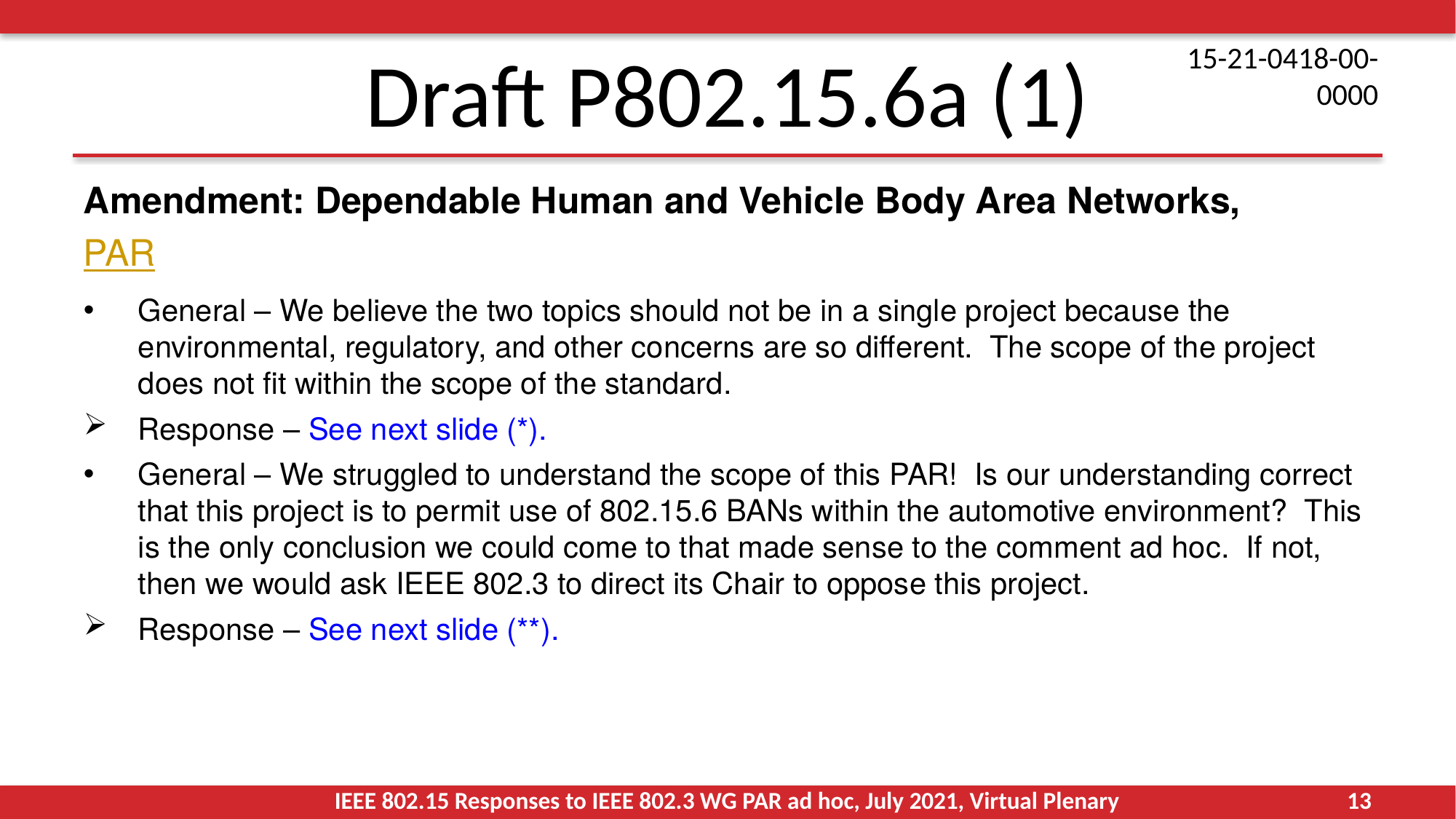

# Draft P802.15.6a (1)
Amendment: Dependable Human and Vehicle Body Area Networks,
PAR
General – We believe the two topics should not be in a single project because the environmental, regulatory, and other concerns are so different.  The scope of the project does not fit within the scope of the standard.
Response – See next slide (*).
General – We struggled to understand the scope of this PAR!  Is our understanding correct that this project is to permit use of 802.15.6 BANs within the automotive environment?  This is the only conclusion we could come to that made sense to the comment ad hoc.  If not, then we would ask IEEE 802.3 to direct its Chair to oppose this project.
Response – See next slide (**).

IEEE 802.15 Responses to IEEE 802.3 WG PAR ad hoc, July 2021, Virtual Plenary
13